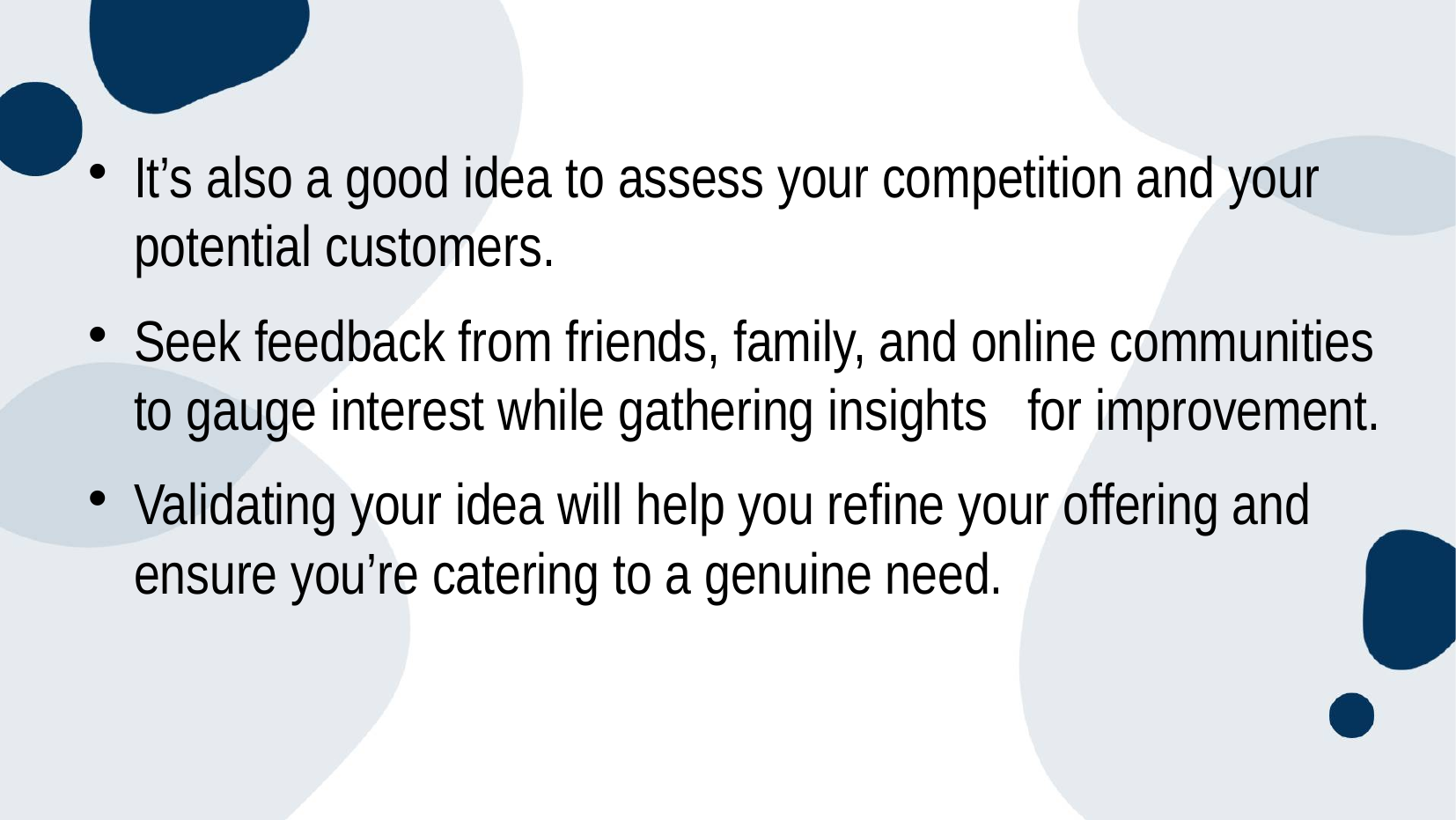

#
It’s also a good idea to assess your competition and your potential customers.
Seek feedback from friends, family, and online communities to gauge interest while gathering insights   for improvement.
Validating your idea will help you refine your offering and ensure you’re catering to a genuine need.